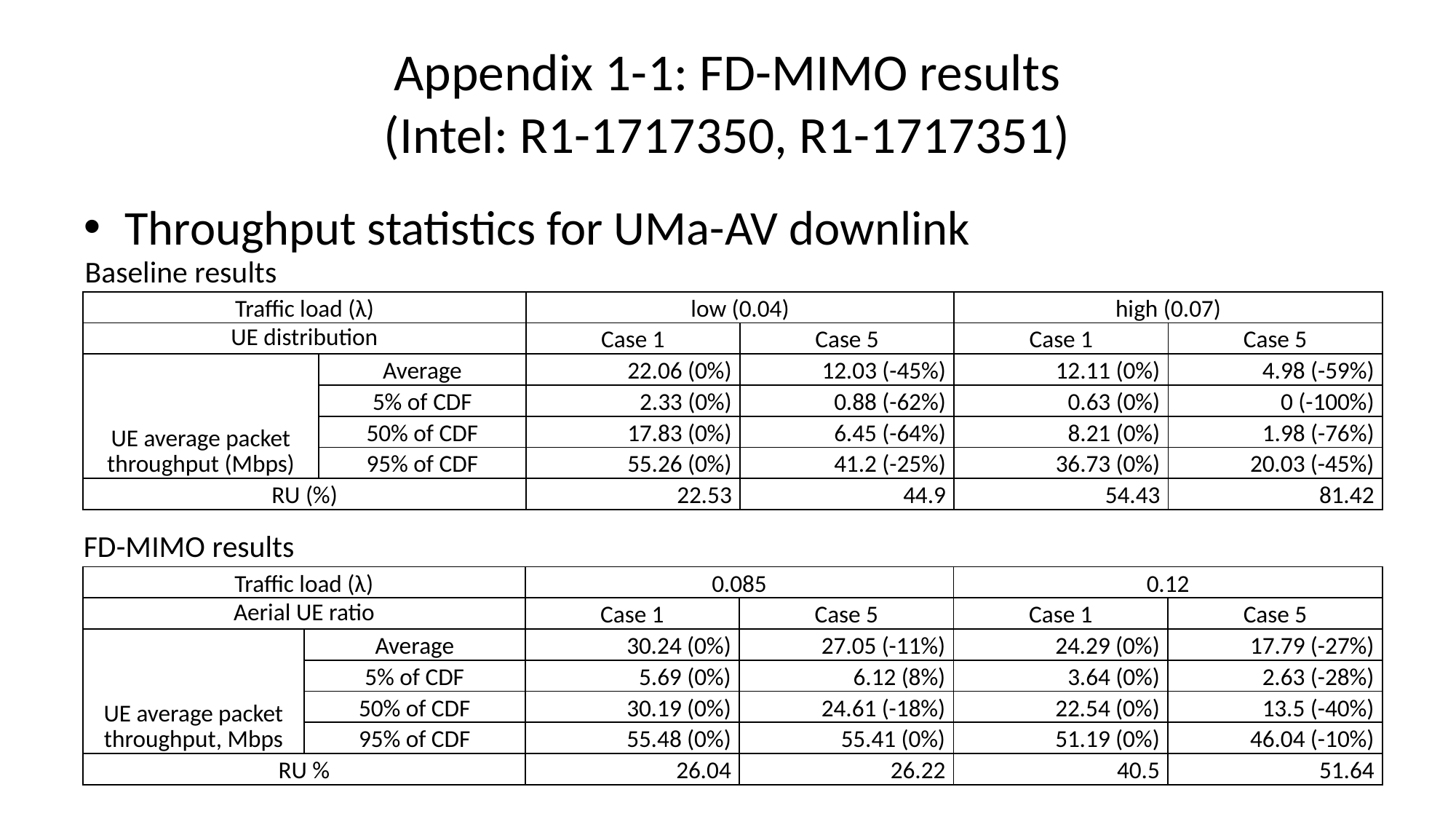

# Appendix 1-1: FD-MIMO results (Intel: R1-1717350, R1-1717351)
Throughput statistics for UMa-AV downlink
Baseline results
| Traffic load (λ) |  | low (0.04) |  | high (0.07) |  |
| --- | --- | --- | --- | --- | --- |
| UE distribution |  | Case 1 | Case 5 | Case 1 | Case 5 |
| UE average packet throughput (Mbps) | Average | 22.06 (0%) | 12.03 (-45%) | 12.11 (0%) | 4.98 (-59%) |
|  | 5% of CDF | 2.33 (0%) | 0.88 (-62%) | 0.63 (0%) | 0 (-100%) |
|  | 50% of CDF | 17.83 (0%) | 6.45 (-64%) | 8.21 (0%) | 1.98 (-76%) |
|  | 95% of CDF | 55.26 (0%) | 41.2 (-25%) | 36.73 (0%) | 20.03 (-45%) |
| RU (%) |  | 22.53 | 44.9 | 54.43 | 81.42 |

FD-MIMO results
| Traffic load (λ) |  | 0.085 |  | 0.12 |  |
| --- | --- | --- | --- | --- | --- |
| Aerial UE ratio |  | Case 1 | Case 5 | Case 1 | Case 5 |
| UE average packet throughput, Mbps | Average | 30.24 (0%) | 27.05 (-11%) | 24.29 (0%) | 17.79 (-27%) |
|  | 5% of CDF | 5.69 (0%) | 6.12 (8%) | 3.64 (0%) | 2.63 (-28%) |
|  | 50% of CDF | 30.19 (0%) | 24.61 (-18%) | 22.54 (0%) | 13.5 (-40%) |
|  | 95% of CDF | 55.48 (0%) | 55.41 (0%) | 51.19 (0%) | 46.04 (-10%) |
| RU % |  | 26.04 | 26.22 | 40.5 | 51.64 |